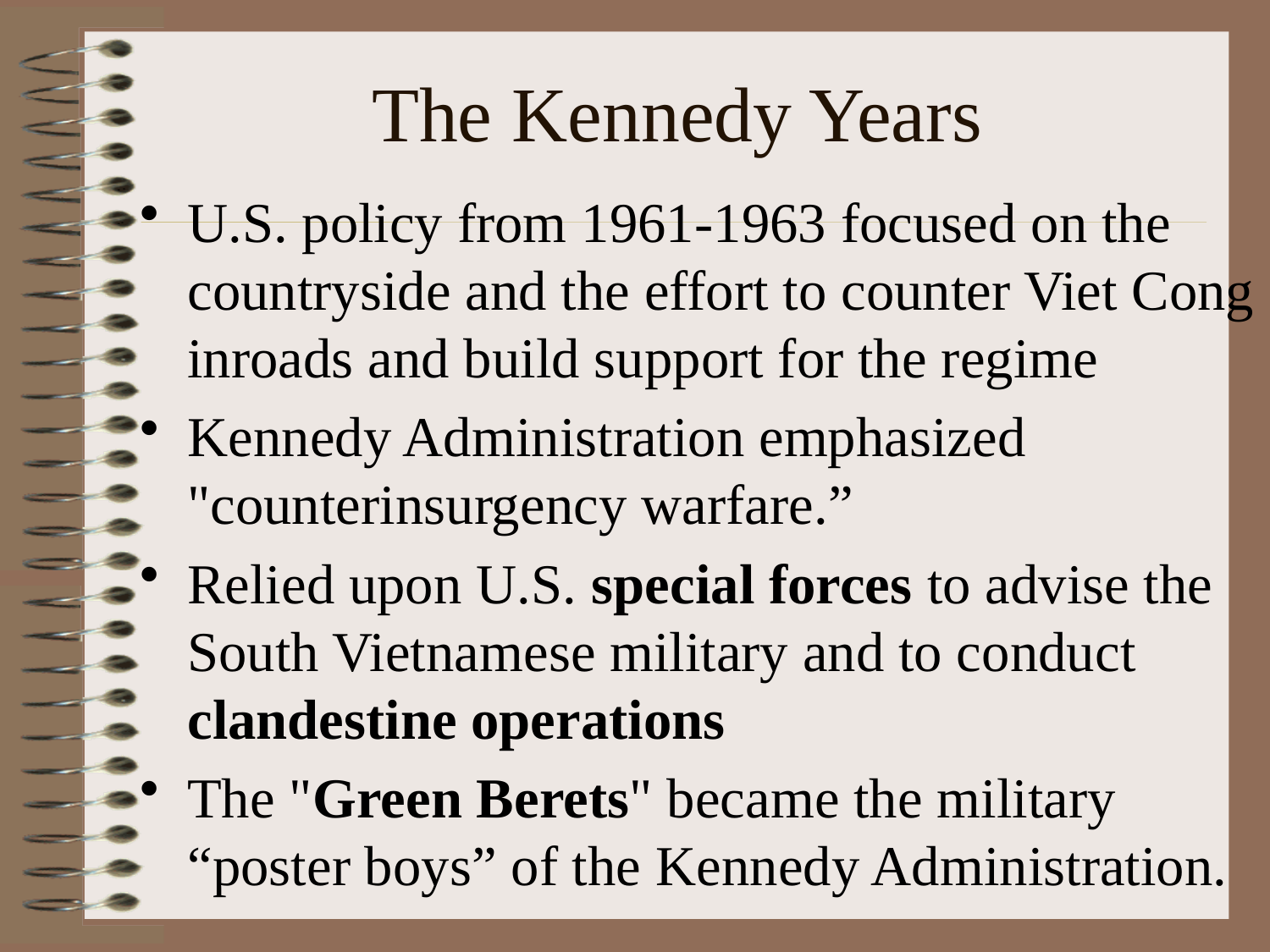

# The Kennedy Years
U.S. policy from 1961-1963 focused on the countryside and the effort to counter Viet Cong inroads and build support for the regime
Kennedy Administration emphasized "counterinsurgency warfare.”
Relied upon U.S. special forces to advise the South Vietnamese military and to conduct clandestine operations
The "Green Berets" became the military “poster boys” of the Kennedy Administration.